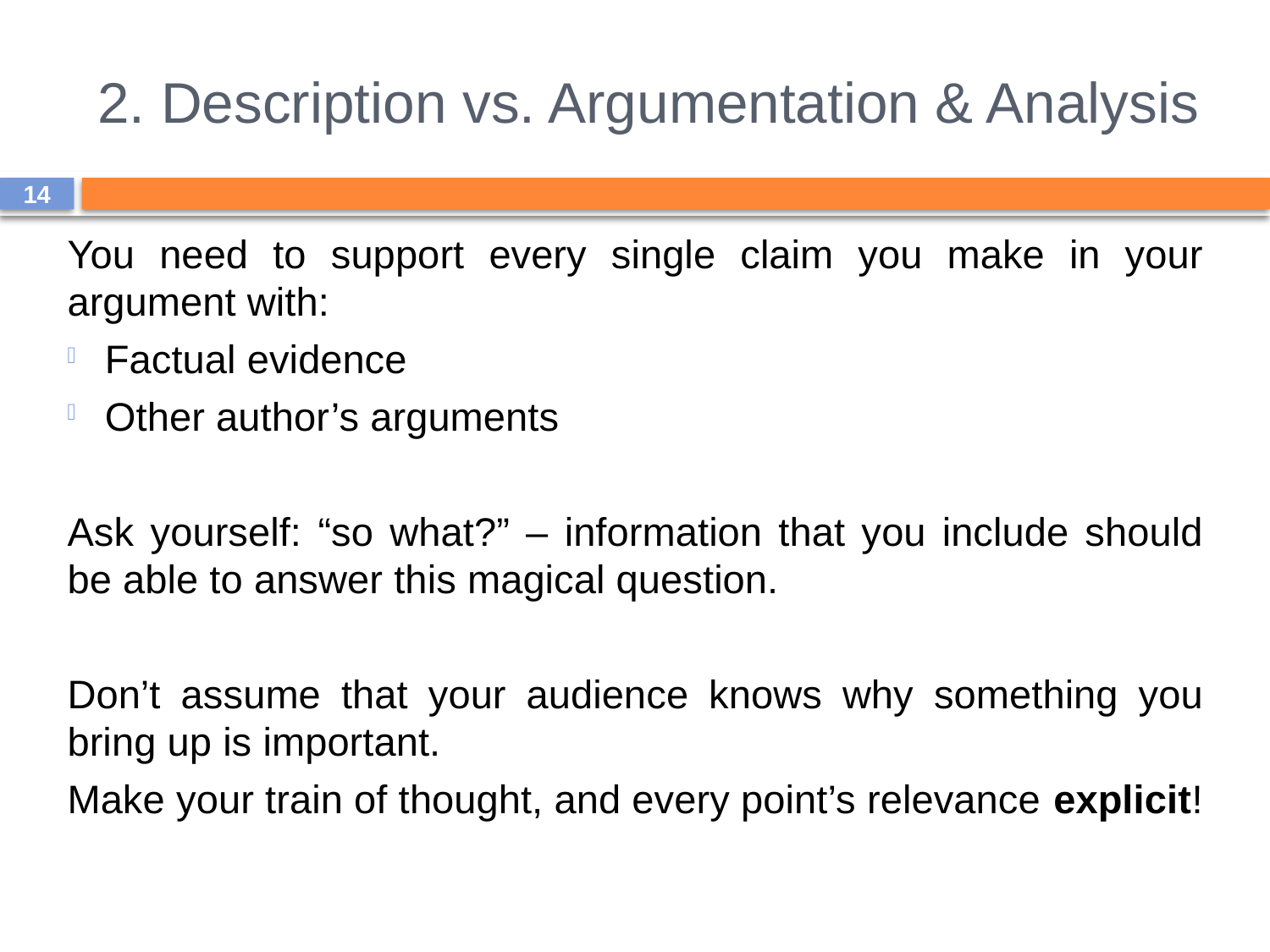

# 2. Description vs. Argumentation & Analysis
14
You need to support every single claim you make in your argument with:
Factual evidence
Other author’s arguments

Ask yourself: “so what?” – information that you include should be able to answer this magical question.

Don’t assume that your audience knows why something you bring up is important.
Make your train of thought, and every point’s relevance explicit!